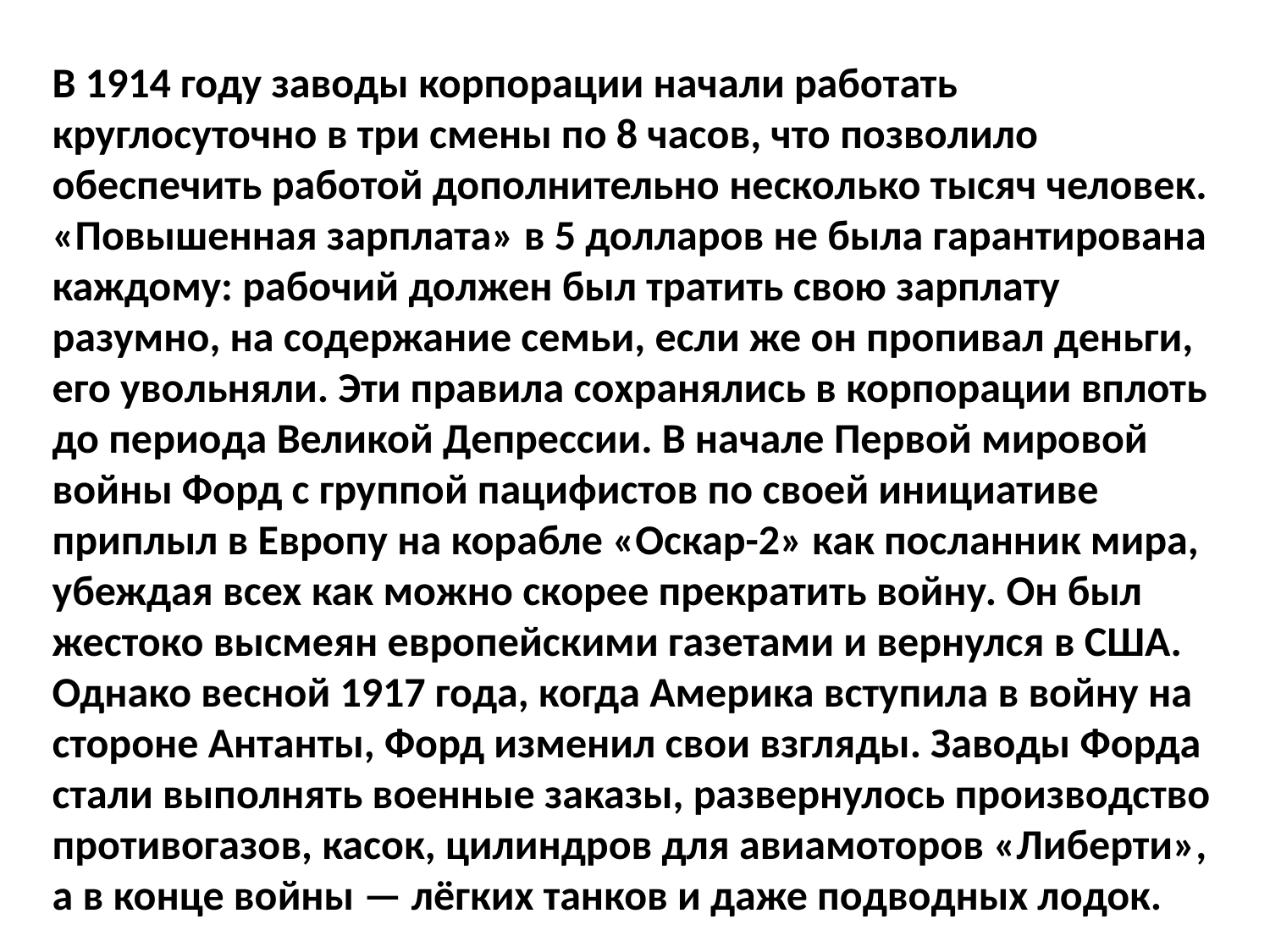

В 1914 году заводы корпорации начали работать круглосуточно в три смены по 8 часов, что позволило обеспечить работой дополнительно несколько тысяч человек. «Повышенная зарплата» в 5 долларов не была гарантирована каждому: рабочий должен был тратить свою зарплату разумно, на содержание семьи, если же он пропивал деньги, его увольняли. Эти правила сохранялись в корпорации вплоть до периода Великой Депрессии. В начале Первой мировой войны Форд с группой пацифистов по своей инициативе приплыл в Европу на корабле «Оскар-2» как посланник мира, убеждая всех как можно скорее прекратить войну. Он был жестоко высмеян европейскими газетами и вернулся в США. Однако весной 1917 года, когда Америка вступила в войну на стороне Антанты, Форд изменил свои взгляды. Заводы Форда стали выполнять военные заказы, развернулось производство противогазов, касок, цилиндров для авиамоторов «Либерти», а в конце войны — лёгких танков и даже подводных лодок.